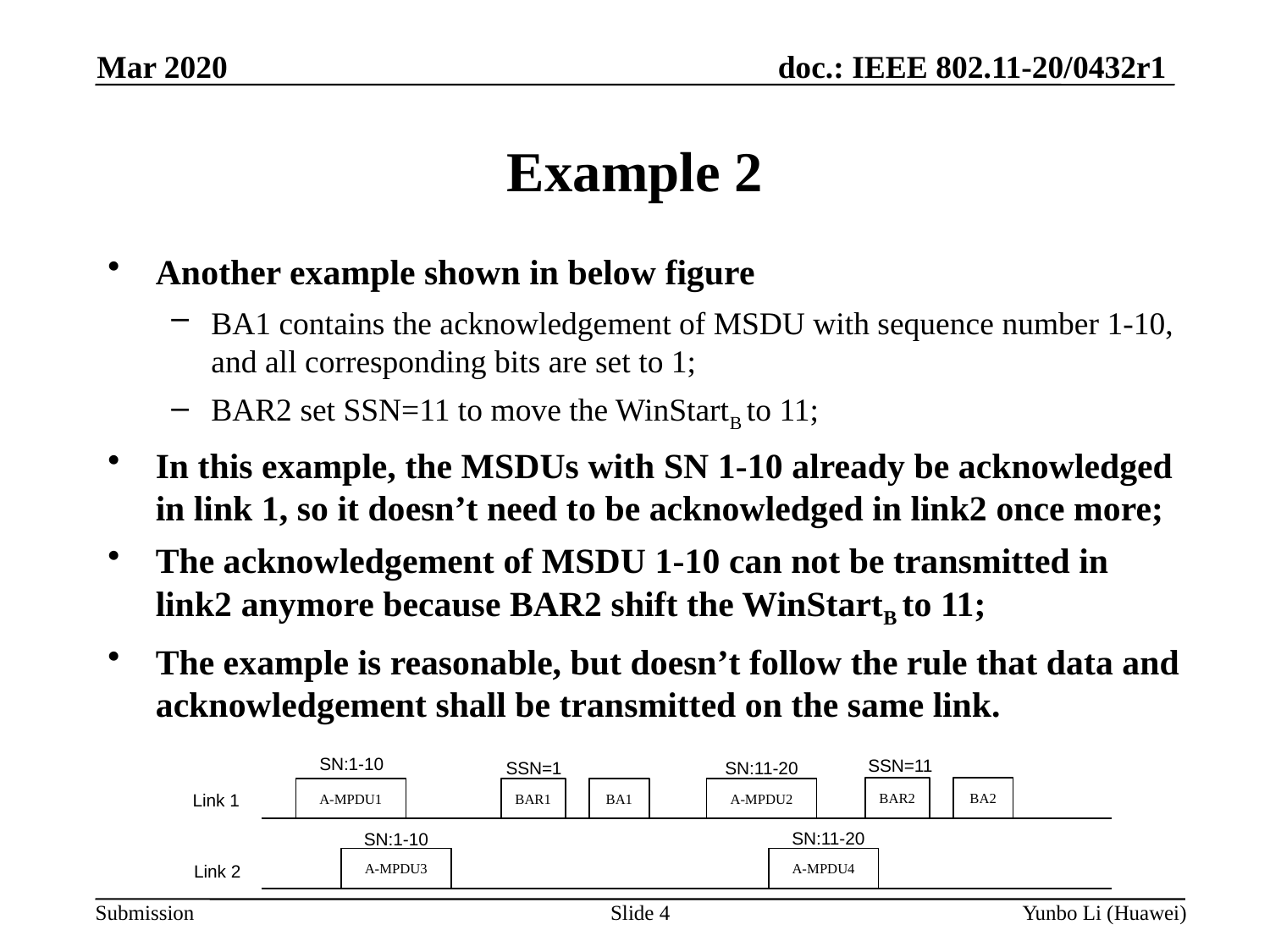

Mar 2020
Example 2
Another example shown in below figure
BA1 contains the acknowledgement of MSDU with sequence number 1-10, and all corresponding bits are set to 1;
BAR2 set SSN=11 to move the WinStartB to 11;
In this example, the MSDUs with SN 1-10 already be acknowledged in link 1, so it doesn’t need to be acknowledged in link2 once more;
The acknowledgement of MSDU 1-10 can not be transmitted in link2 anymore because BAR2 shift the WinStartB to 11;
The example is reasonable, but doesn’t follow the rule that data and acknowledgement shall be transmitted on the same link.
SN:1-10
SSN=11
SSN=1
SN:11-20
BAR2
BA2
A-MPDU1
BAR1
BA1
A-MPDU2
Link 1
SN:11-20
SN:1-10
A-MPDU3
A-MPDU4
Link 2
Slide 4
Yunbo Li (Huawei)